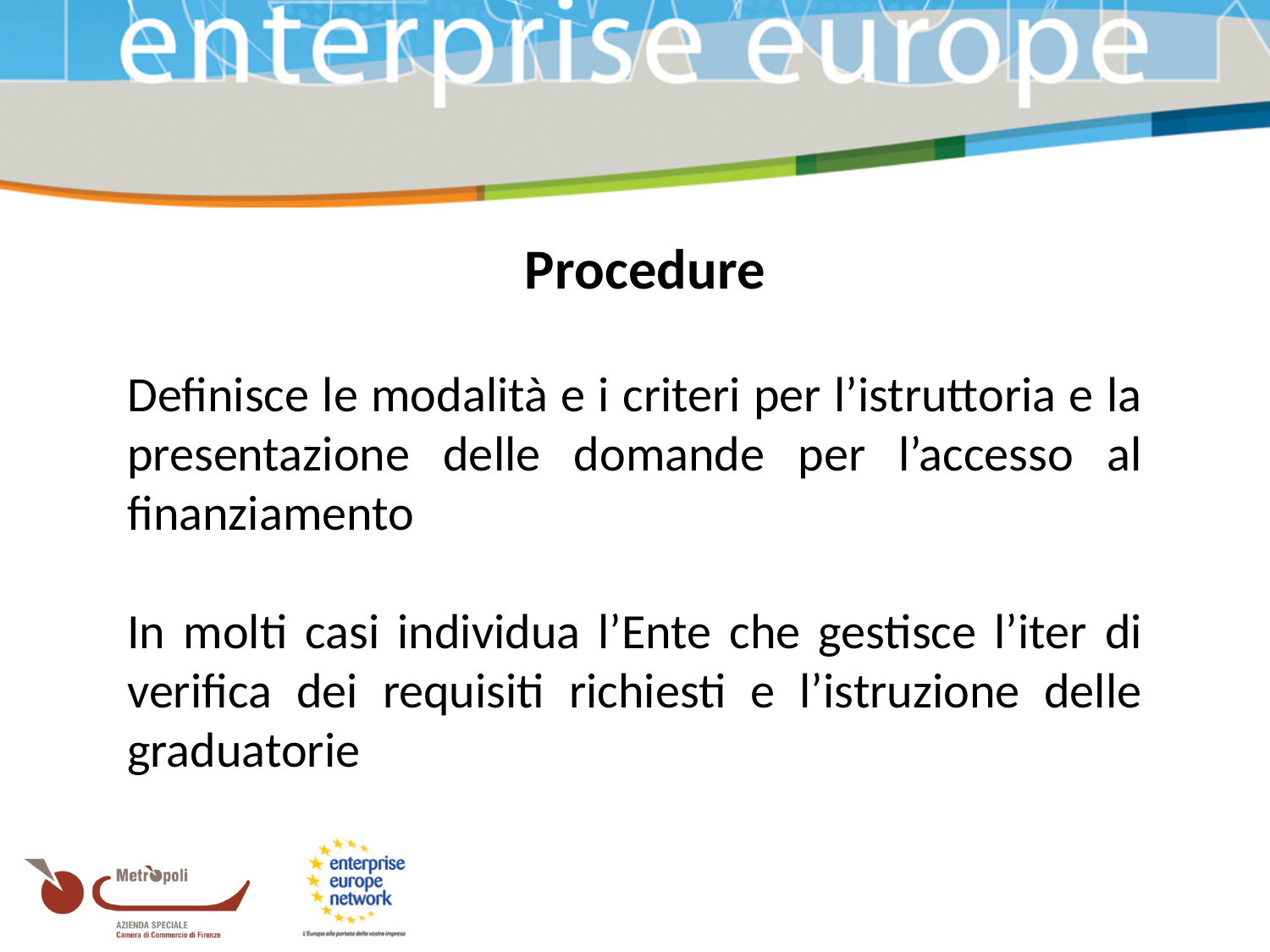

Procedure
Definisce le modalità e i criteri per l’istruttoria e la presentazione delle domande per l’accesso al finanziamento

In molti casi individua l’Ente che gestisce l’iter di verifica dei requisiti richiesti e l’istruzione delle graduatorie